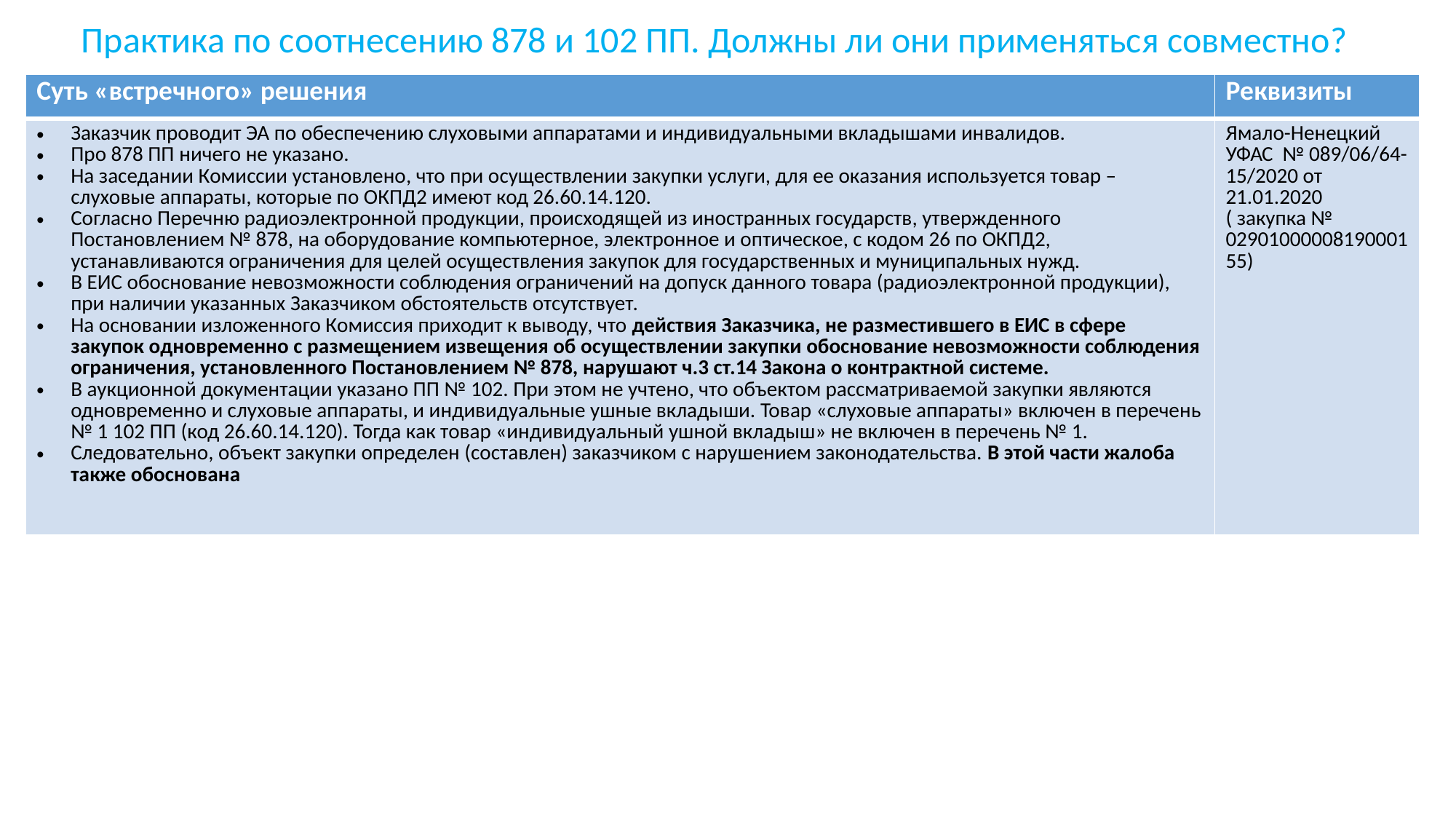

# Практика по соотнесению 878 и 102 ПП. Должны ли они применяться совместно?
| Суть «встречного» решения | Реквизиты |
| --- | --- |
| Заказчик проводит ЭА по обеспечению слуховыми аппаратами и индивидуальными вкладышами инвалидов. Про 878 ПП ничего не указано. На заседании Комиссии установлено, что при осуществлении закупки услуги, для ее оказания используется товар – слуховые аппараты, которые по ОКПД2 имеют код 26.60.14.120. Согласно Перечню радиоэлектронной продукции, происходящей из иностранных государств, утвержденного Постановлением № 878, на оборудование компьютерное, электронное и оптическое, с кодом 26 по ОКПД2, устанавливаются ограничения для целей осуществления закупок для государственных и муниципальных нужд. В ЕИС обоснование невозможности соблюдения ограничений на допуск данного товара (радиоэлектронной продукции), при наличии указанных Заказчиком обстоятельств отсутствует. На основании изложенного Комиссия приходит к выводу, что действия Заказчика, не разместившего в ЕИС в сфере закупок одновременно с размещением извещения об осуществлении закупки обоснование невозможности соблюдения ограничения, установленного Постановлением № 878, нарушают ч.3 ст.14 Закона о контрактной системе. В аукционной документации указано ПП № 102. При этом не учтено, что объектом рассматриваемой закупки являются одновременно и слуховые аппараты, и индивидуальные ушные вкладыши. Товар «слуховые аппараты» включен в перечень № 1 102 ПП (код 26.60.14.120). Тогда как товар «индивидуальный ушной вкладыш» не включен в перечень № 1. Следовательно, объект закупки определен (составлен) заказчиком с нарушением законодательства. В этой части жалоба также обоснована | Ямало-Ненецкий УФАС № 089/06/64-15/2020 от 21.01.2020 ( закупка № 0290100000819000155) |